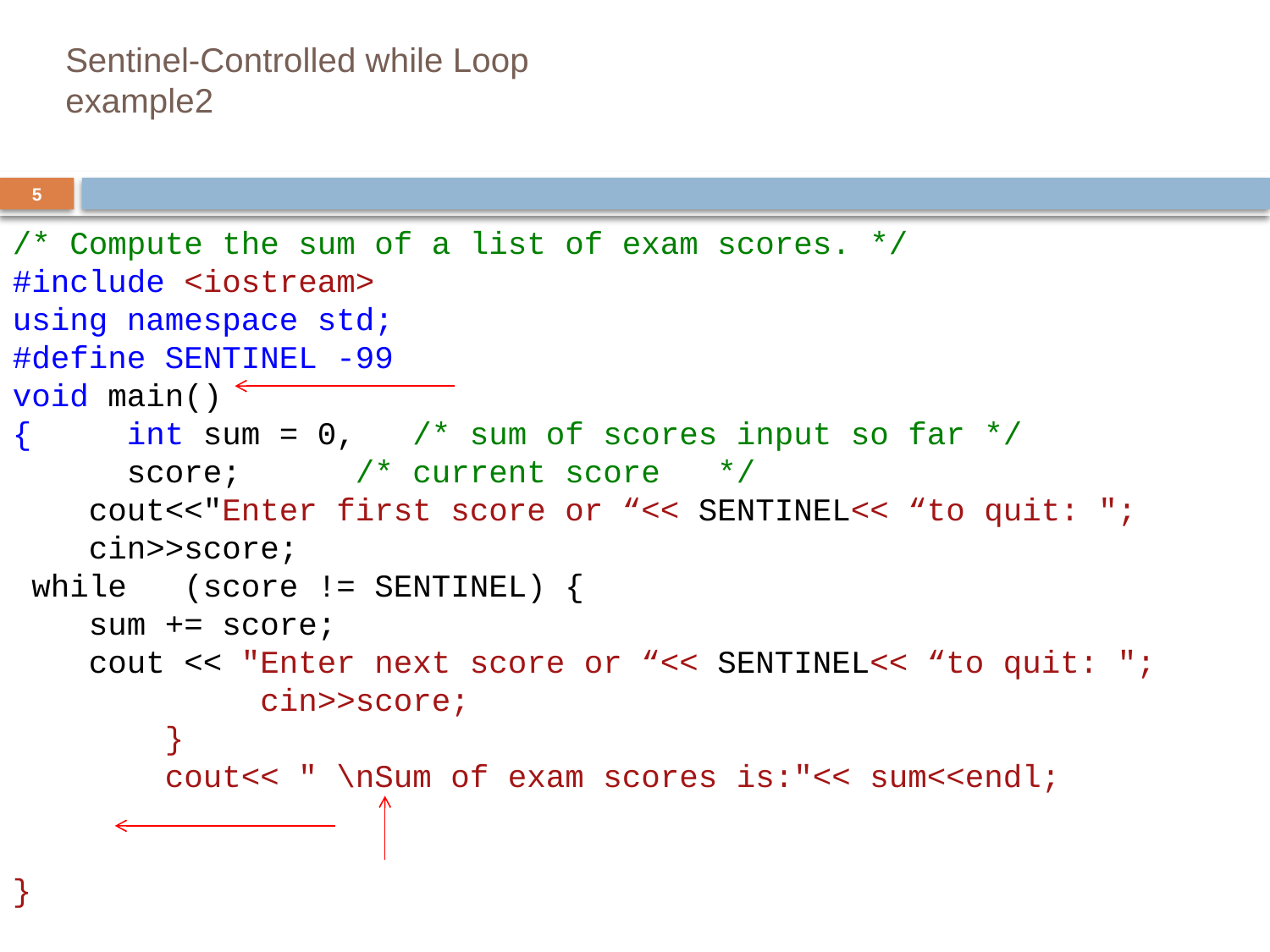

# Sentinel-Controlled while Loop example2
5
/* Compute the sum of a list of exam scores. */
#include <iostream>
using namespace std;
#define SENTINEL -99
void main()
{     int sum = 0,   /* sum of scores input so far */
      score;      /* current score   */
    cout<<"Enter first score or “<< SENTINEL<< “to quit: ";
    cin>>score;
 while   (score != SENTINEL) {
    sum += score;
    cout << "Enter next score or “<< SENTINEL<< “to quit: ";
             cin>>score;
        }
        cout<< " \nSum of exam scores is:"<< sum<<endl;

}